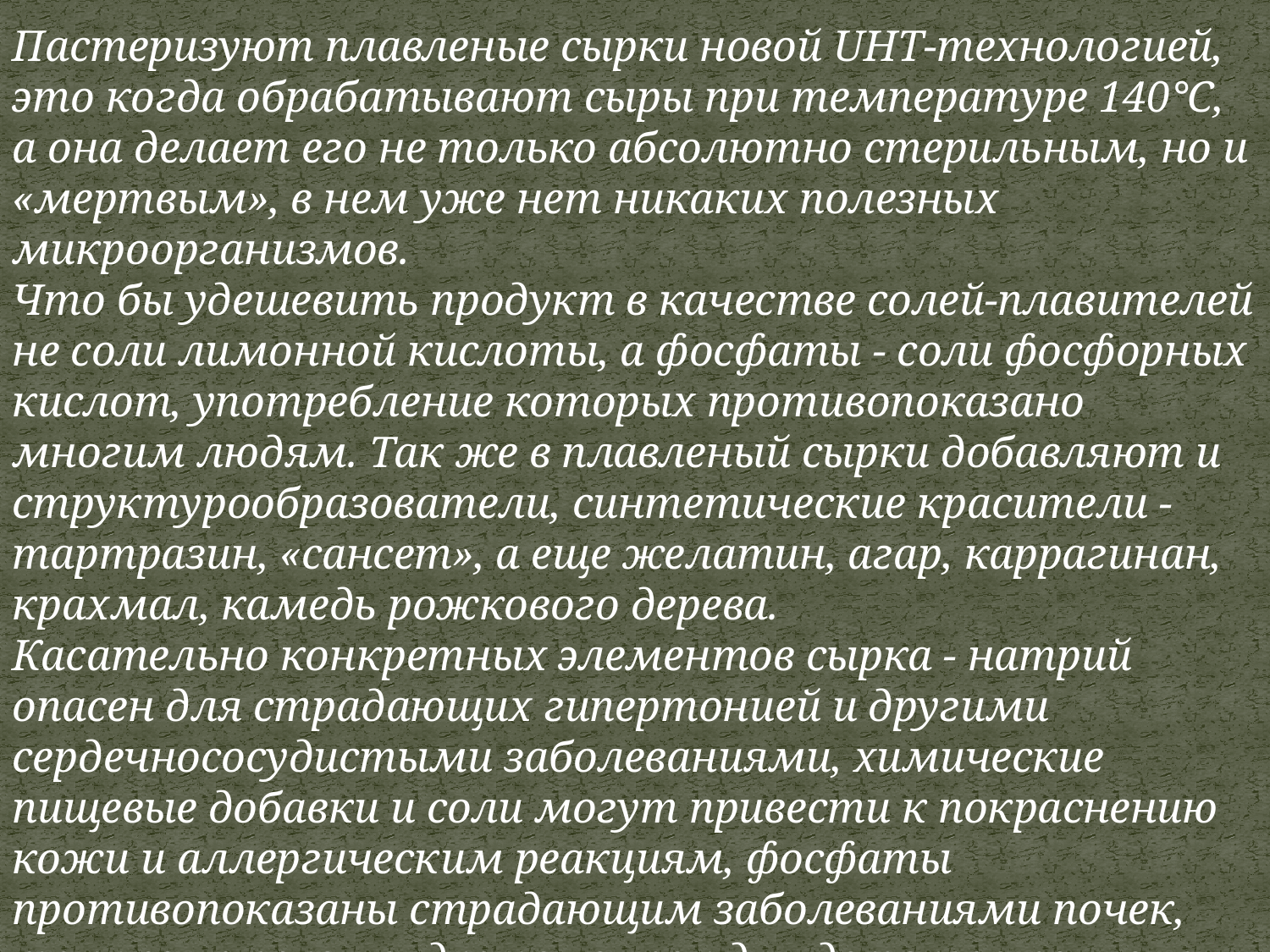

Пастеризуют плавленые сырки новой UHT-технологией, это когда обрабатывают сыры при температуре 140°С, а она делает его не только абсолютно стерильным, но и «мертвым», в нем уже нет никаких полезных микроорганизмов.
Что бы удешевить продукт в качестве солей-плавителей не соли лимонной кислоты, а фосфаты - соли фосфорных кислот, употребление которых противопоказано многим людям. Так же в плавленый сырки добавляют и структурообразователи, синтетические красители - тартразин, «сансет», а еще желатин, агар, каррагинан, крахмал, камедь рожкового дерева.
Касательно конкретных элементов сырка - натрий опасен для страдающих гипертонией и другими сердечнососудистыми заболеваниями, химические пищевые добавки и соли могут привести к покраснению кожи и аллергическим реакциям, фосфаты противопоказаны страдающим заболеваниями почек, так же не рекомендуется сырок для детского рационв из-за высокого содержания жиров и солей плавления.